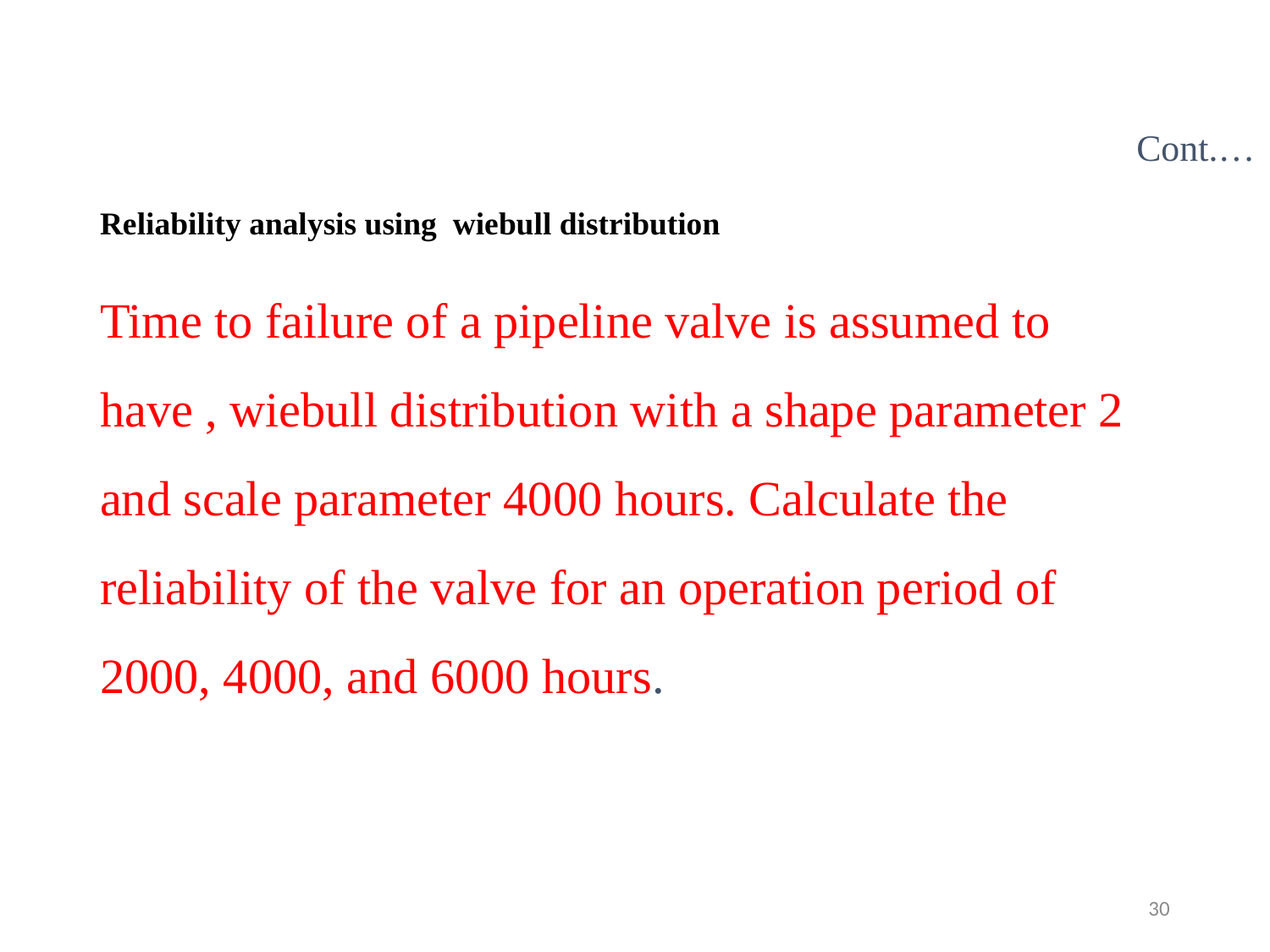

# Cont.…
Reliability analysis using  wiebull distribution
Time to failure of a pipeline valve is assumed to have , wiebull distribution with a shape parameter 2 and scale parameter 4000 hours. Calculate the reliability of the valve for an operation period of 2000, 4000, and 6000 hours.

30